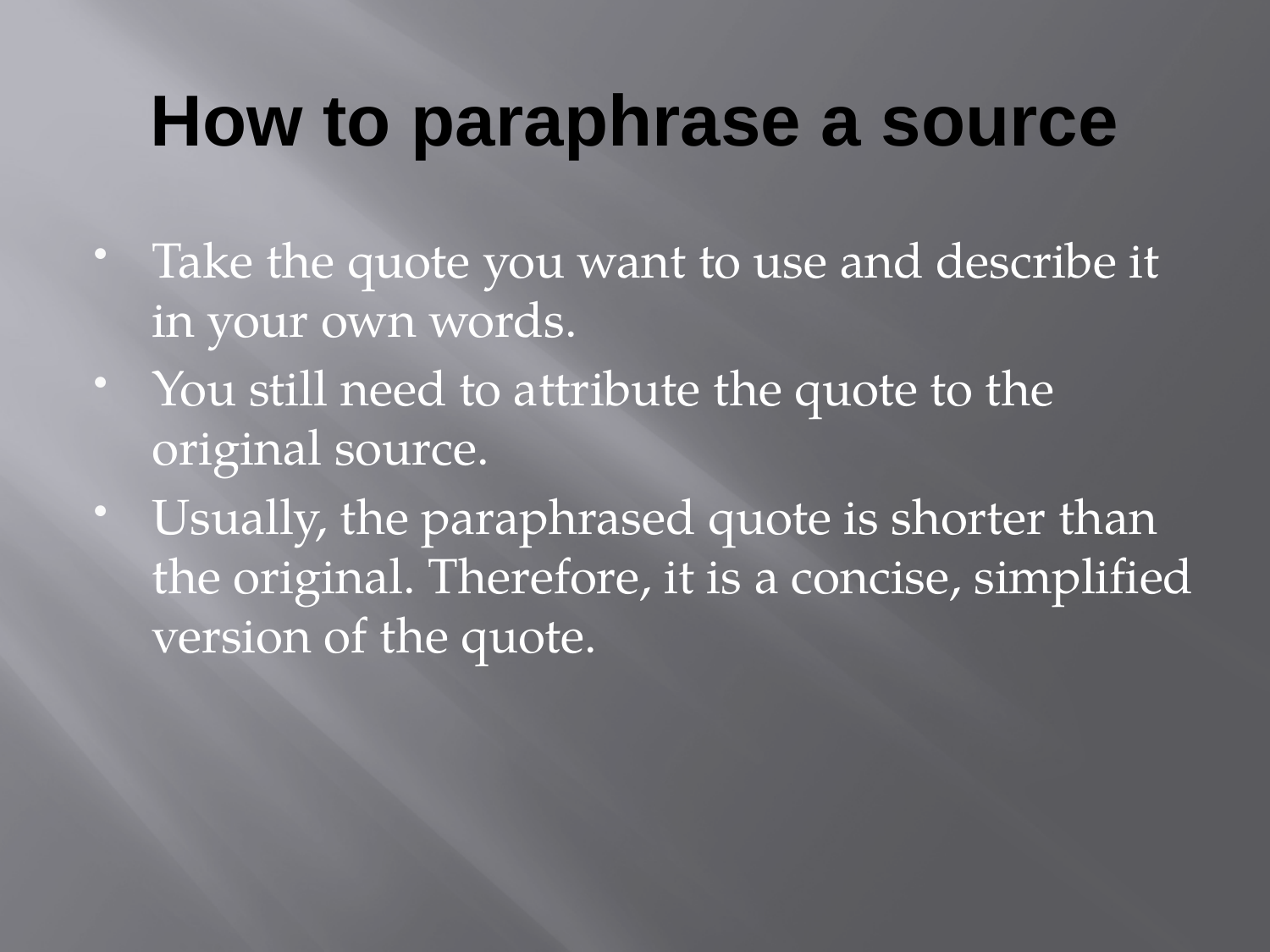

# How to paraphrase a source
Take the quote you want to use and describe it in your own words.
You still need to attribute the quote to the original source.
Usually, the paraphrased quote is shorter than the original. Therefore, it is a concise, simplified version of the quote.